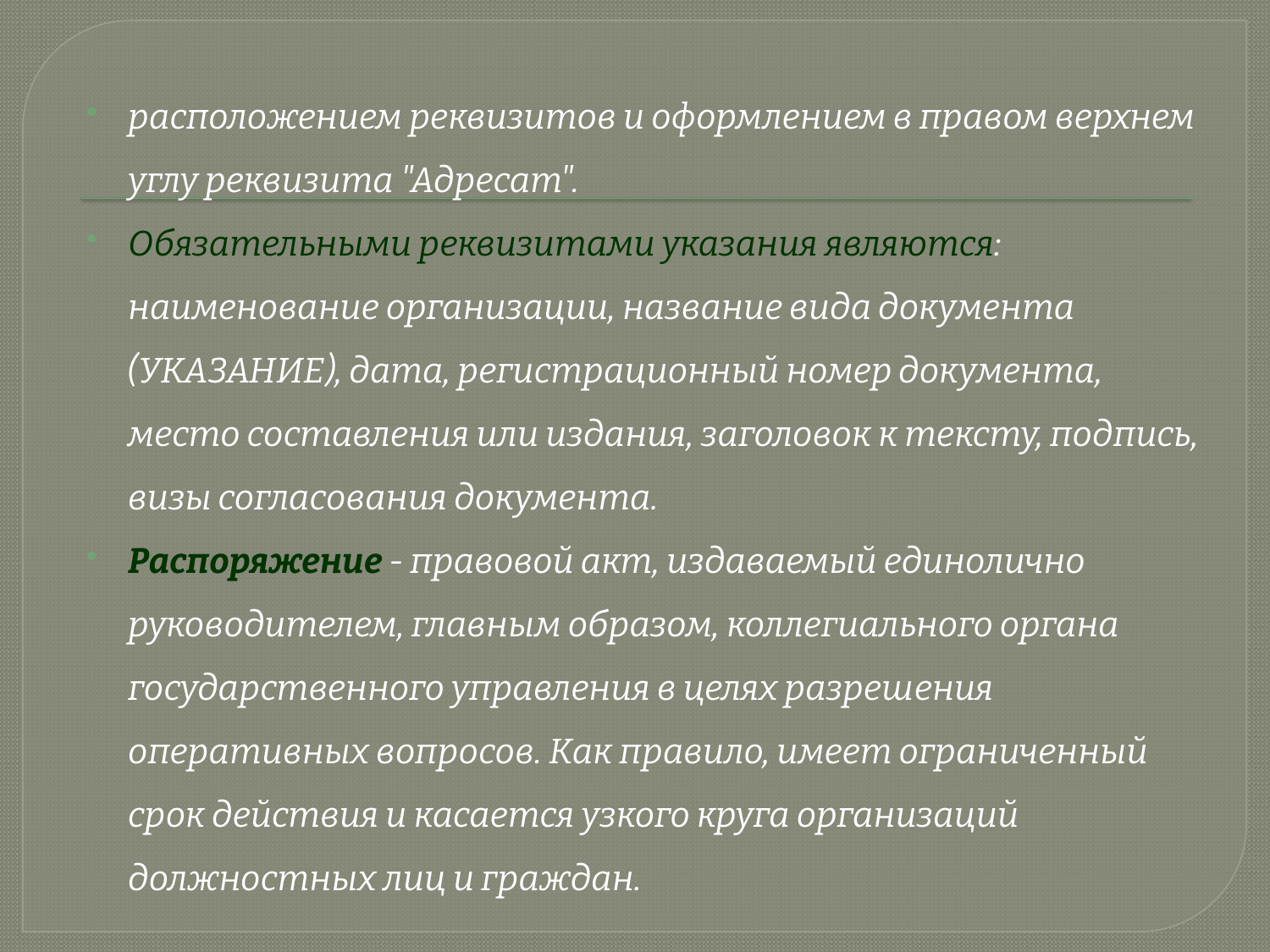

расположением реквизитов и оформлением в правом верхнем углу реквизита "Адресат".
Обязательными реквизитами указания являются: наименование организации, название вида документа (УКАЗАНИЕ), дата, регистрационный номер документа, место составления или издания, заголовок к тексту, подпись, визы согласования документа.
Распоряжение - правовой акт, издаваемый единолично руководителем, главным образом, коллегиального органа государственного управления в целях разрешения оперативных вопросов. Как правило, имеет ограниченный срок действия и касается узкого круга организаций должностных лиц и граждан.